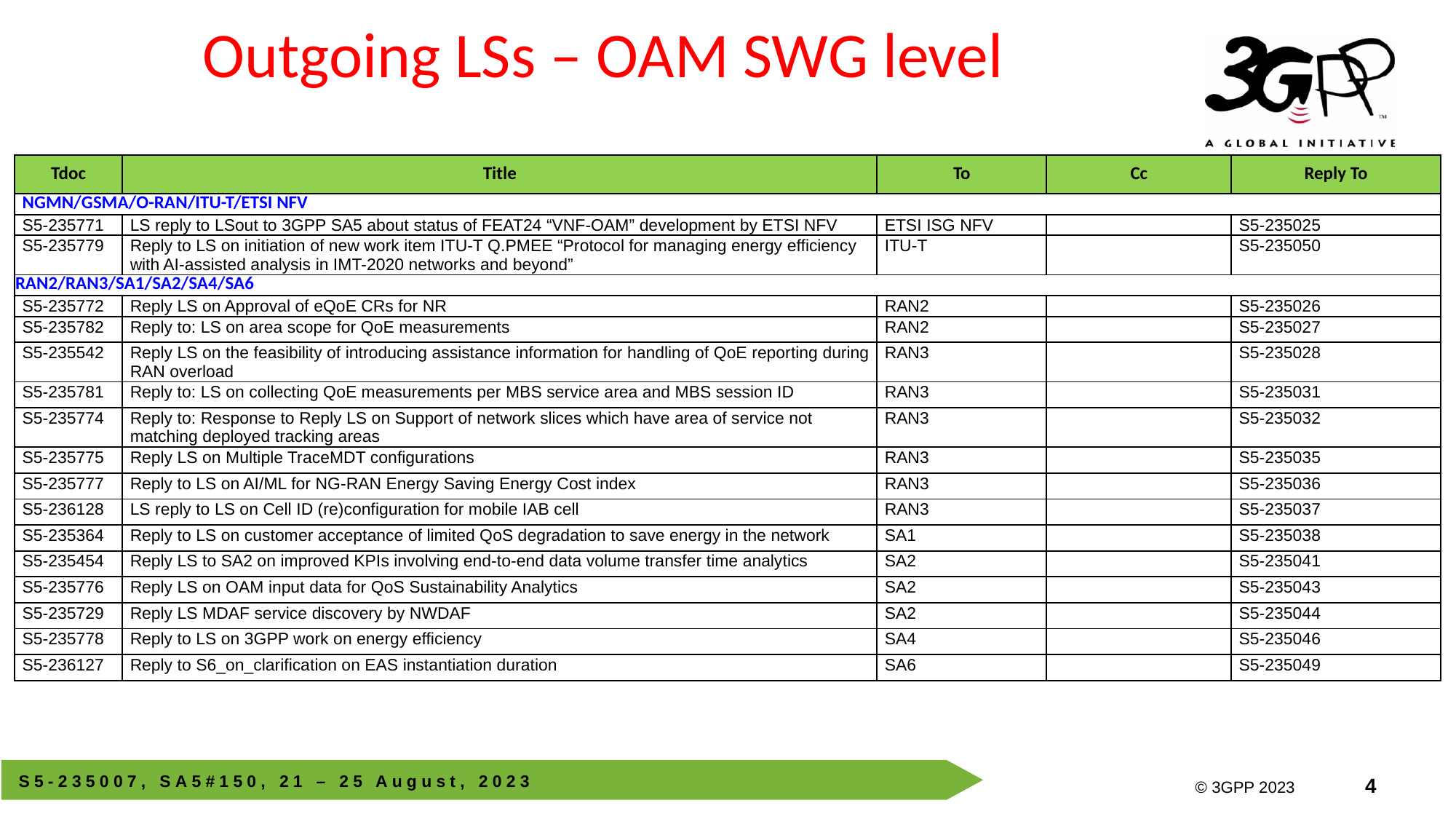

# Outgoing LSs – OAM SWG level
| Tdoc | Title | To | Cc | Reply To |
| --- | --- | --- | --- | --- |
| NGMN/GSMA/O-RAN/ITU-T/ETSI NFV |  |  |  |  |
| S5-235771 | LS reply to LSout to 3GPP SA5 about status of FEAT24 “VNF-OAM” development by ETSI NFV | ETSI ISG NFV |  | S5-235025 |
| S5-235779 | Reply to LS on initiation of new work item ITU-T Q.PMEE “Protocol for managing energy efficiency with AI-assisted analysis in IMT-2020 networks and beyond” | ITU-T |  | S5-235050 |
| RAN2/RAN3/SA1/SA2/SA4/SA6 |  |  |  |  |
| S5-235772 | Reply LS on Approval of eQoE CRs for NR | RAN2 |  | S5-235026 |
| S5-235782 | Reply to: LS on area scope for QoE measurements | RAN2 |  | S5-235027 |
| S5-235542 | Reply LS on the feasibility of introducing assistance information for handling of QoE reporting during RAN overload | RAN3 |  | S5-235028 |
| S5-235781 | Reply to: LS on collecting QoE measurements per MBS service area and MBS session ID | RAN3 |  | S5-235031 |
| S5-235774 | Reply to: Response to Reply LS on Support of network slices which have area of service not matching deployed tracking areas | RAN3 |  | S5-235032 |
| S5-235775 | Reply LS on Multiple TraceMDT configurations | RAN3 |  | S5-235035 |
| S5-235777 | Reply to LS on AI/ML for NG-RAN Energy Saving Energy Cost index | RAN3 |  | S5-235036 |
| S5-236128 | LS reply to LS on Cell ID (re)configuration for mobile IAB cell | RAN3 |  | S5-235037 |
| S5-235364 | Reply to LS on customer acceptance of limited QoS degradation to save energy in the network | SA1 |  | S5-235038 |
| S5-235454 | Reply LS to SA2 on improved KPIs involving end-to-end data volume transfer time analytics | SA2 |  | S5-235041 |
| S5-235776 | Reply LS on OAM input data for QoS Sustainability Analytics | SA2 |  | S5-235043 |
| S5-235729 | Reply LS MDAF service discovery by NWDAF | SA2 |  | S5-235044 |
| S5-235778 | Reply to LS on 3GPP work on energy efficiency | SA4 |  | S5-235046 |
| S5-236127 | Reply to S6\_on\_clarification on EAS instantiation duration | SA6 |  | S5-235049 |